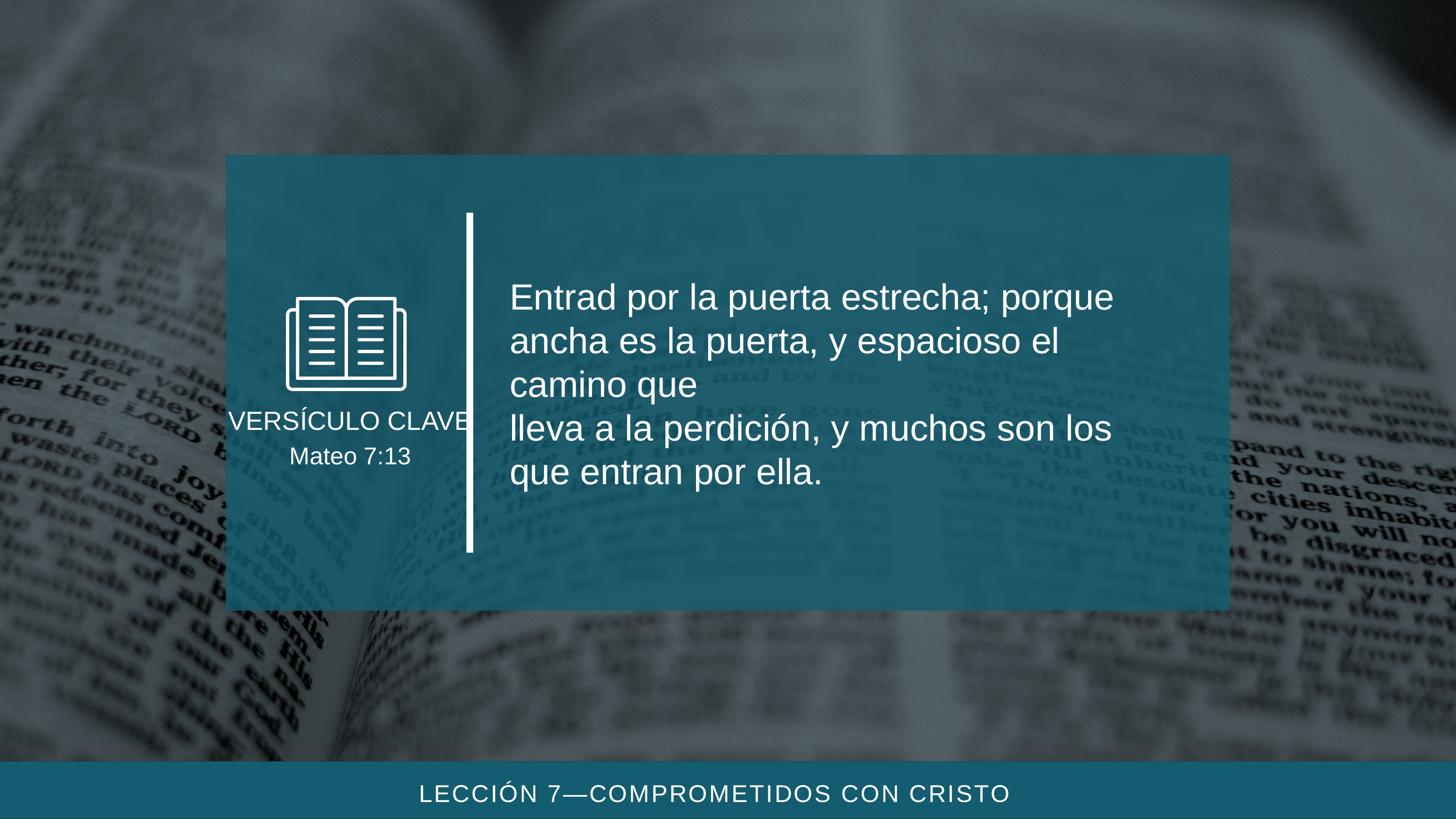

Entrad por la puerta estrecha; porque ancha es la puerta, y espacioso el camino que
lleva a la perdición, y muchos son los que entran por ella.